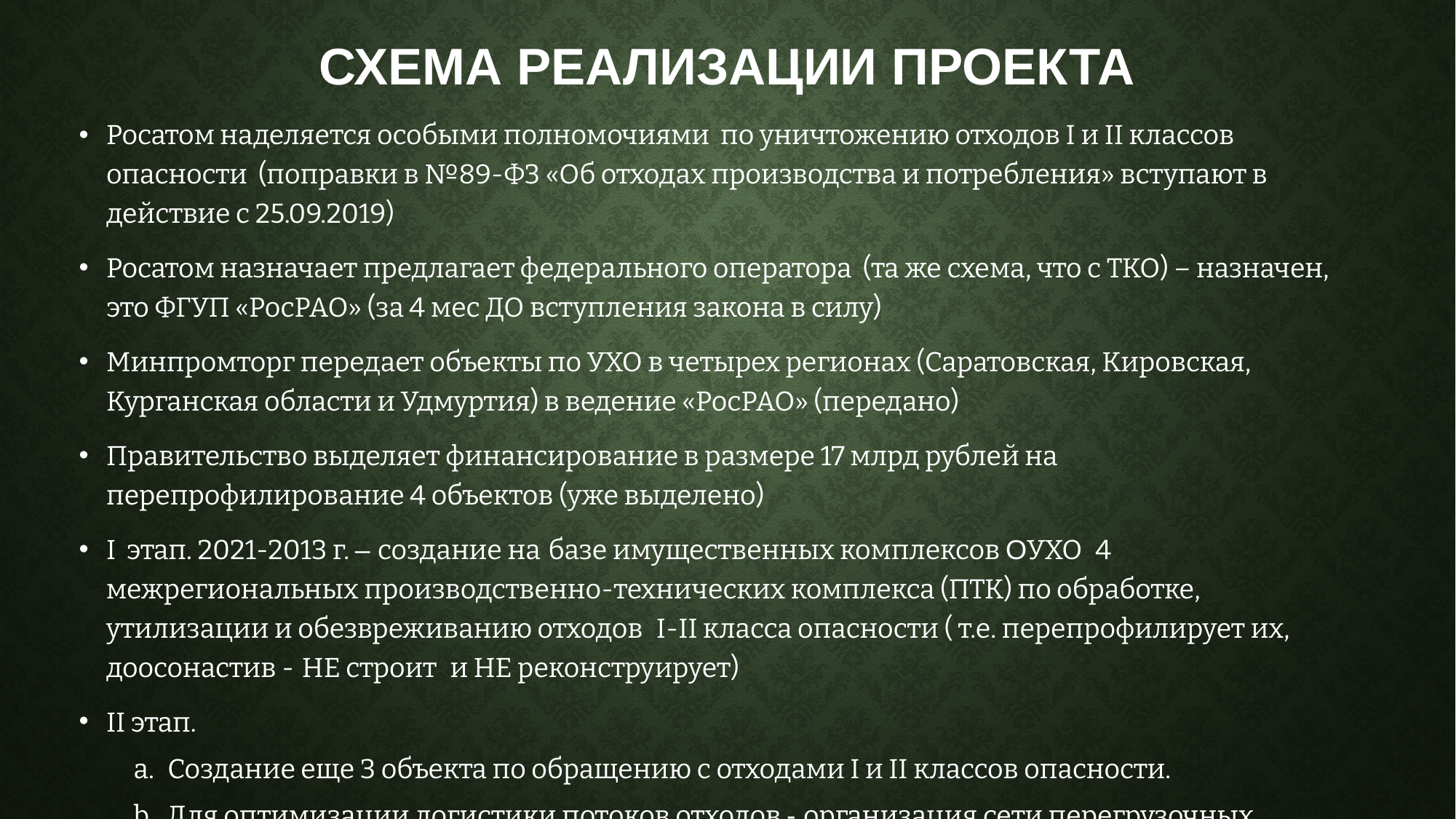

# Схема реализации проекта
Росатом наделяется особыми полномочиями  по уничтожению отходов I и II классов опасности  (поправки в №89-ФЗ «Об отходах производства и потребления» вступают в действие с 25.09.2019)
Росатом назначает предлагает федерального оператора  (та же схема, что с ТКО) – назначен, это ФГУП «РосРАО» (за 4 мес ДО вступления закона в силу)
Минпромторг передает объекты по УХО в четырех регионах (Саратовская, Кировская, Курганская области и Удмуртия) в ведение «РосРАО» (передано)
Правительство выделяет финансирование в размере 17 млрд рублей на перепрофилирование 4 объектов (уже выделено)
I  этап. 2021-2013 г. – создание на базе имущественных комплексов ОУХО  4 межрегиональных производственно-технических комплекса (ПТК) по обработке, утилизации и обезвреживанию отходов  I-II класса опасности ( т.е. перепрофилирует их, доосонастив - НЕ строит  и НЕ реконструирует)
II этап.
a.	Создание еще 3 объекта по обращению с отходами I и II классов опасности.
b.	Для оптимизации логистики потоков отходов - организация сети перегрузочных площадок с вовлечением 19 филиалов ФГУП «РосРАО».